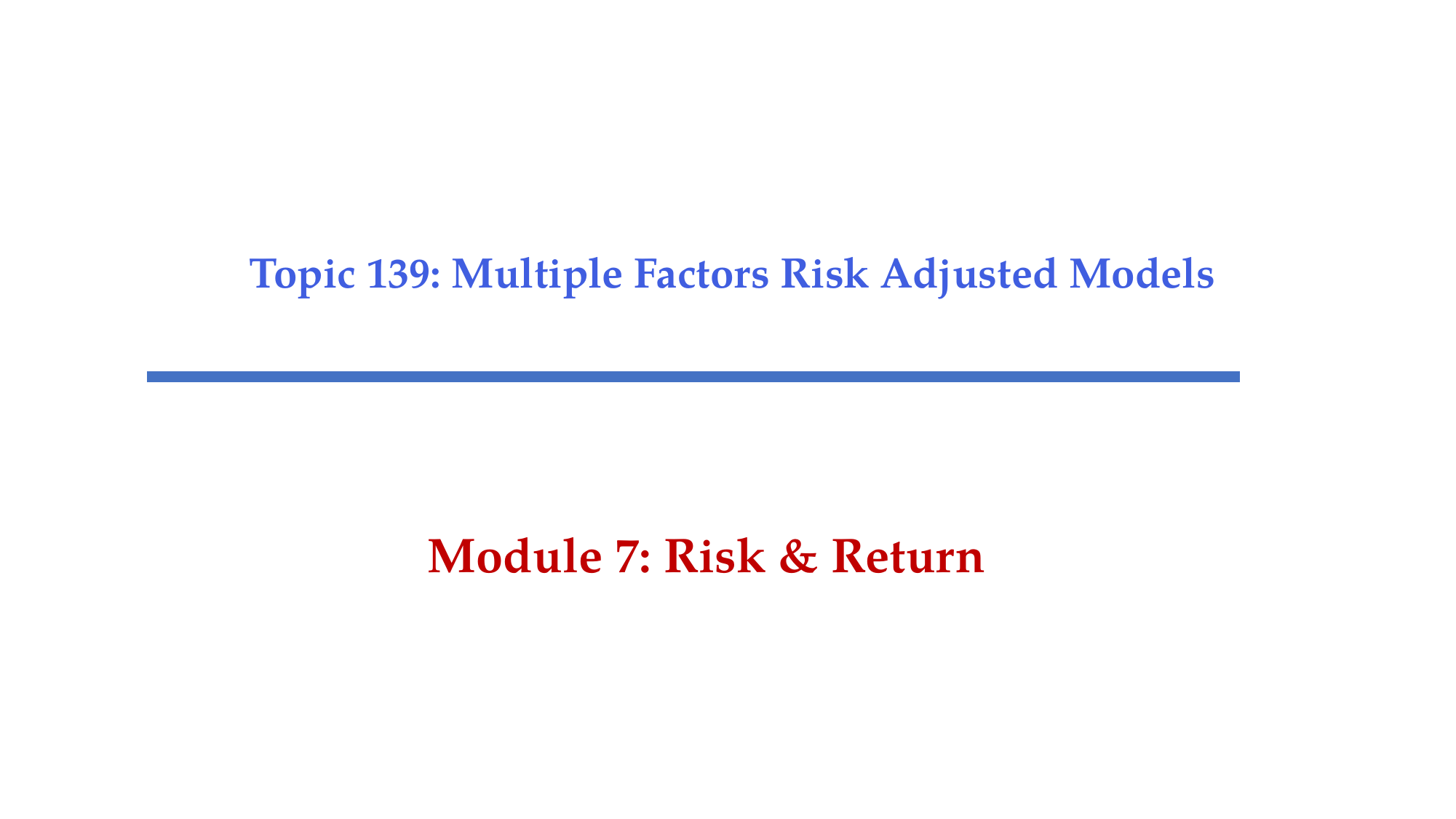

Topic 139: Multiple Factors Risk Adjusted Models
Module 7: Risk & Return